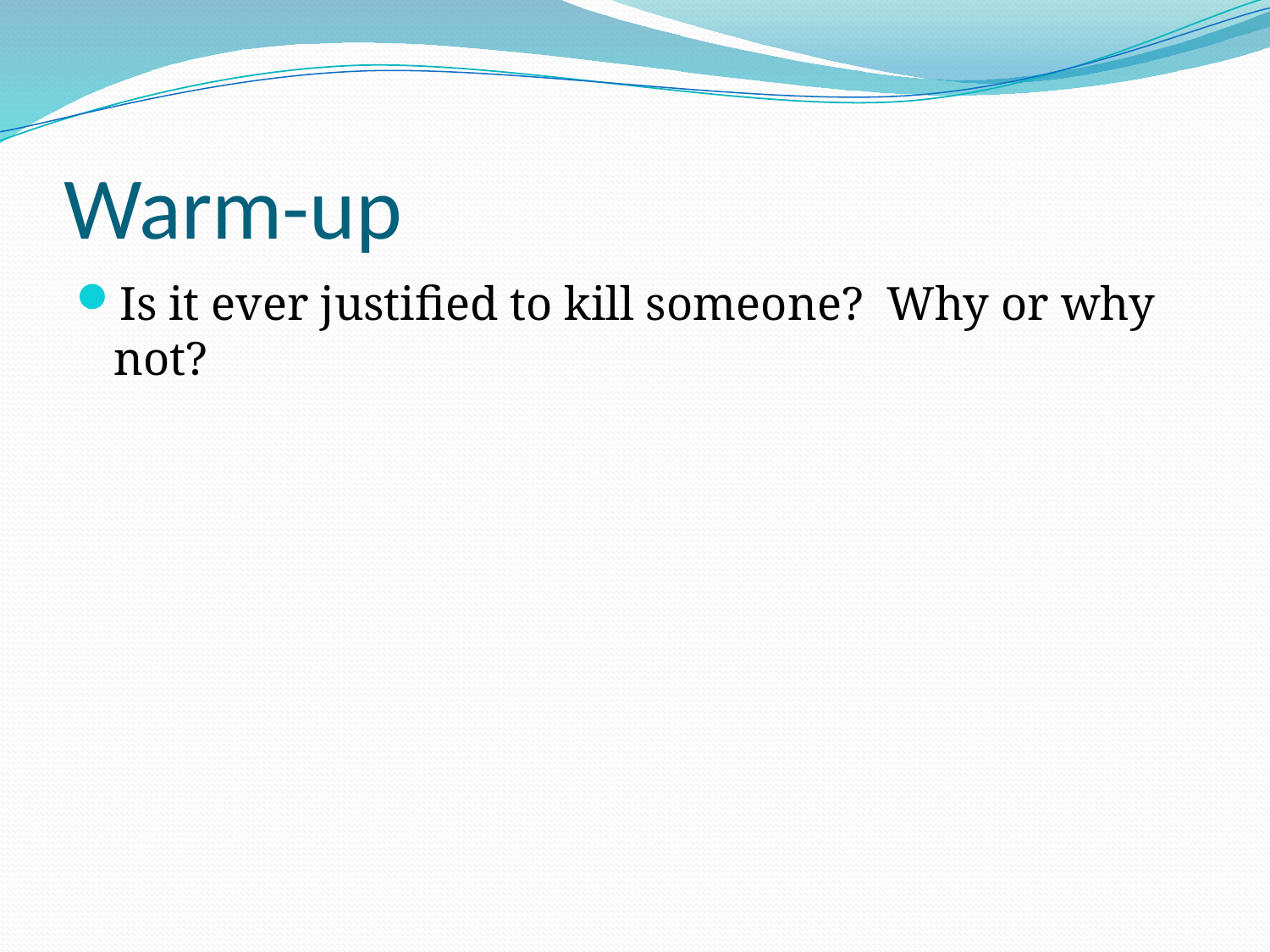

# Warm-up
Is it ever justified to kill someone?  Why or why not?